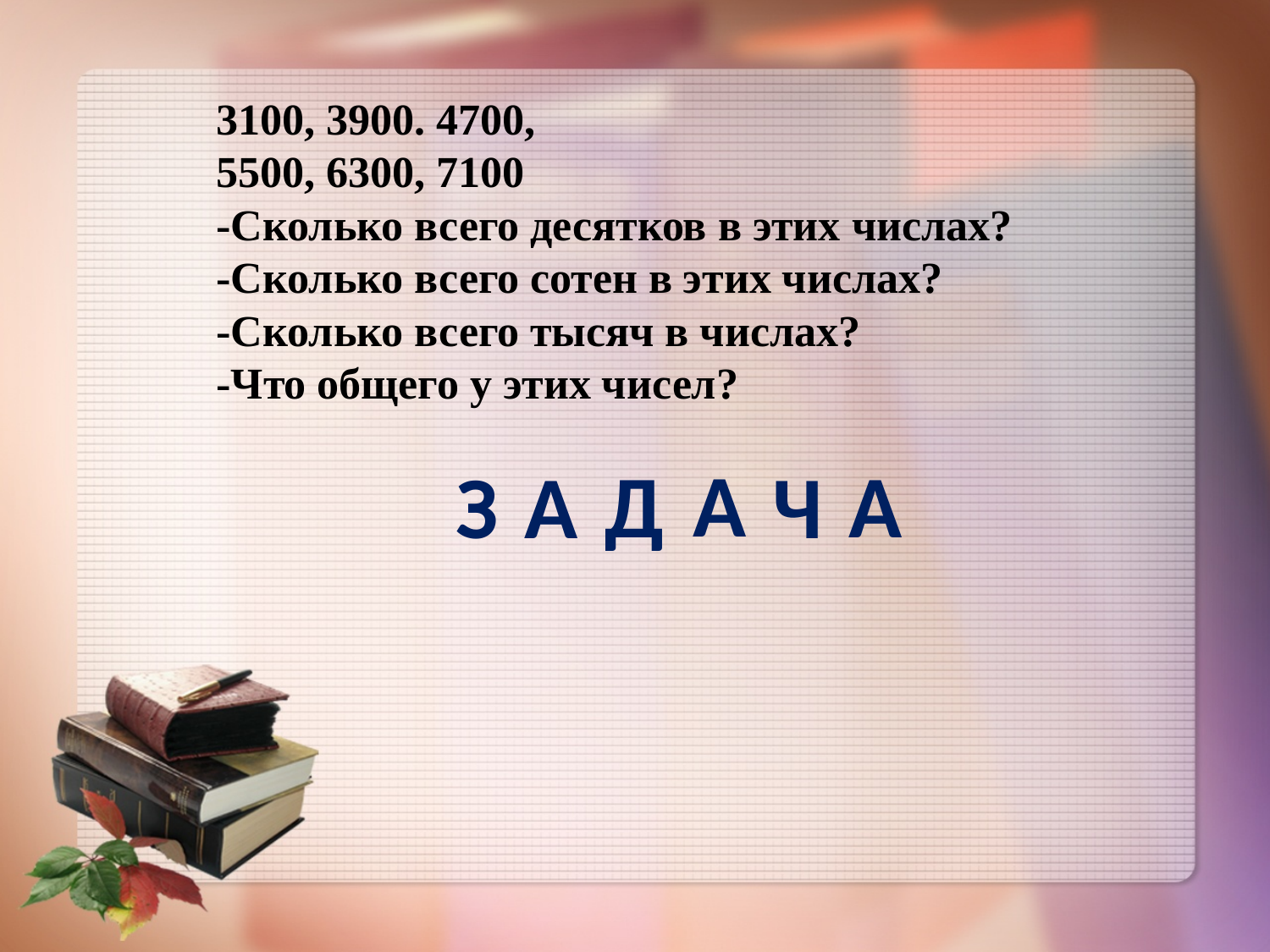

3100, 3900. 4700,
5500, 6300, 7100
-Сколько всего десятков в этих числах?
-Сколько всего сотен в этих числах?
-Сколько всего тысяч в числах?
-Что общего у этих чисел?
А
Д
А
 З
А
Ч